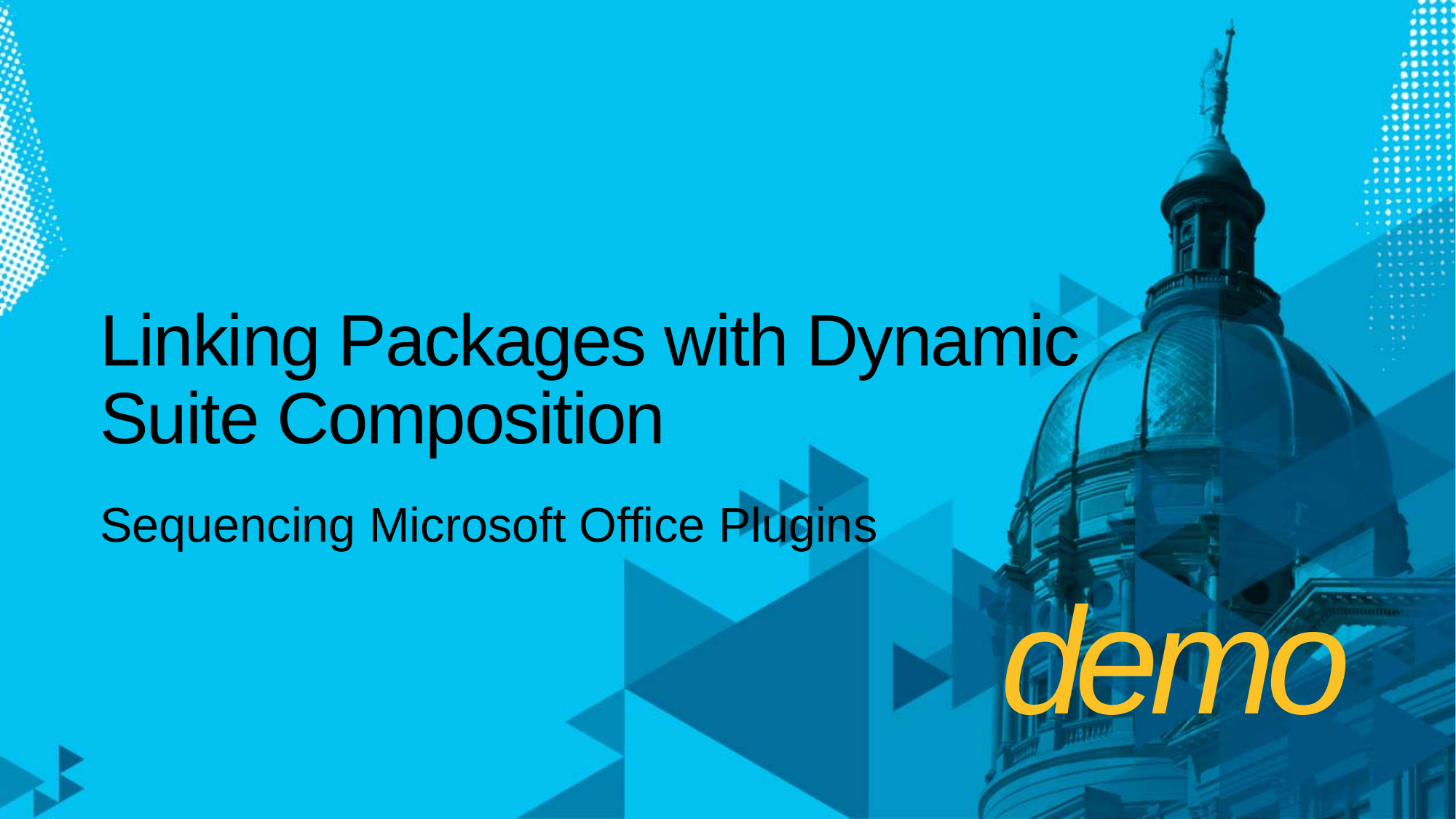

# Linking Packages with Dynamic Suite Composition
Sequencing Microsoft Office Plugins
demo